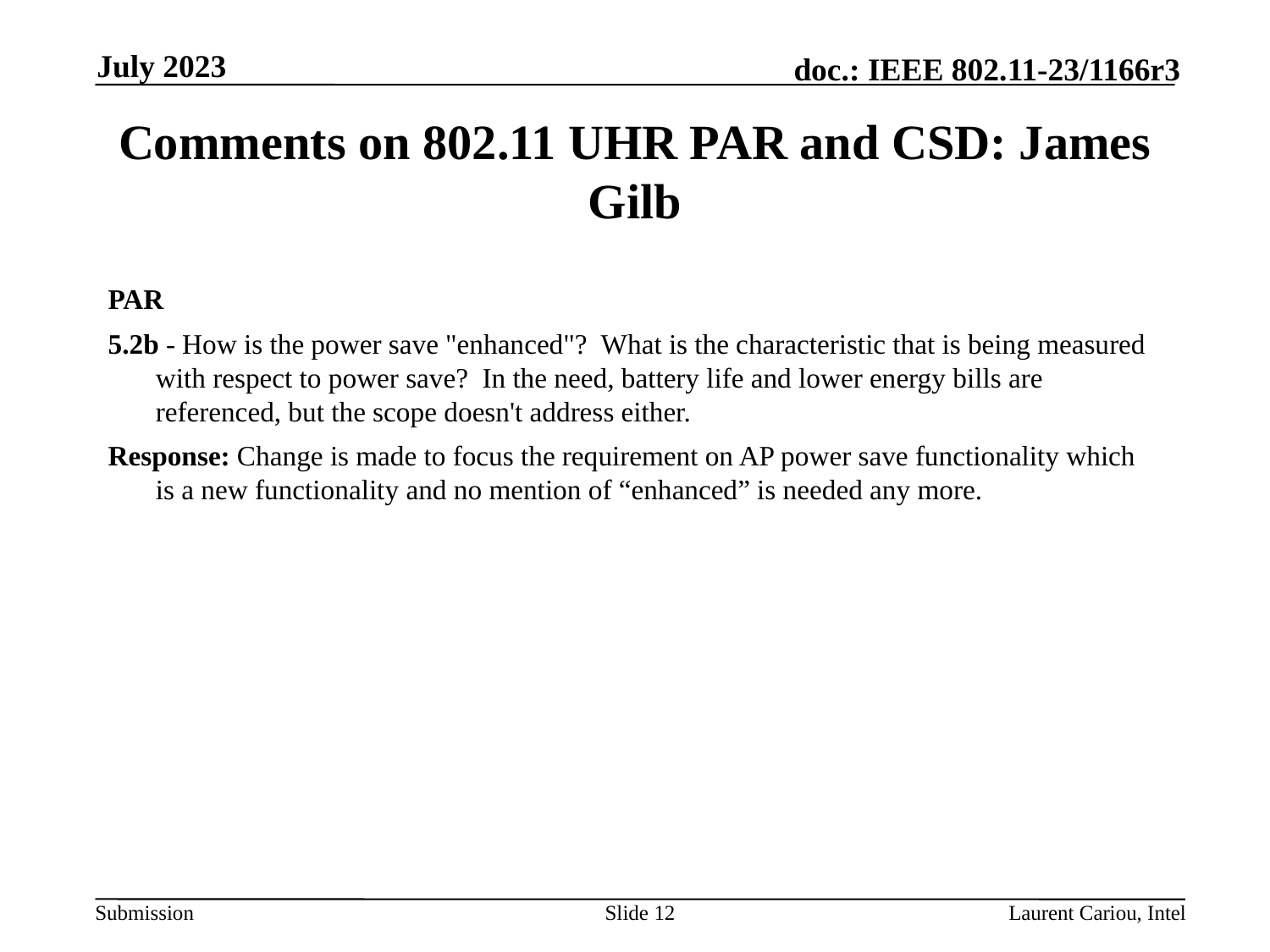

July 2023
# Comments on 802.11 UHR PAR and CSD: James Gilb
PAR
5.2b - How is the power save "enhanced"?  What is the characteristic that is being measured with respect to power save?  In the need, battery life and lower energy bills are referenced, but the scope doesn't address either.
Response: Change is made to focus the requirement on AP power save functionality which is a new functionality and no mention of “enhanced” is needed any more.

Slide 12
Laurent Cariou, Intel